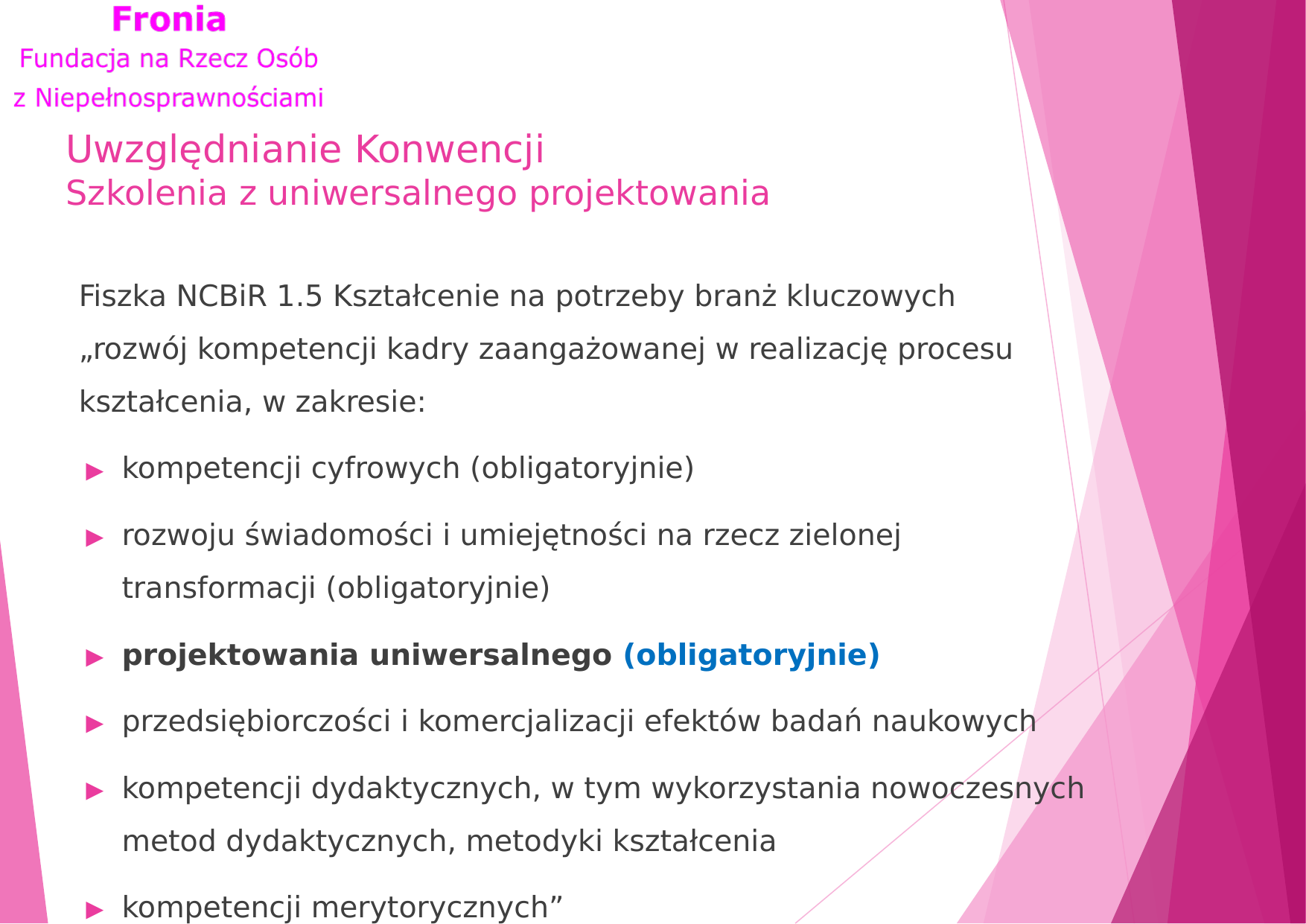

# Uwzględnianie Konwencji Szkolenia z uniwersalnego projektowania
Fiszka NCBiR 1.5 Kształcenie na potrzeby branż kluczowych
„rozwój kompetencji kadry zaangażowanej w realizację procesu kształcenia, w zakresie:
kompetencji cyfrowych (obligatoryjnie)
rozwoju świadomości i umiejętności na rzecz zielonej transformacji (obligatoryjnie)
projektowania uniwersalnego (obligatoryjnie)
przedsiębiorczości i komercjalizacji efektów badań naukowych
kompetencji dydaktycznych, w tym wykorzystania nowoczesnych metod dydaktycznych, metodyki kształcenia
kompetencji merytorycznych”